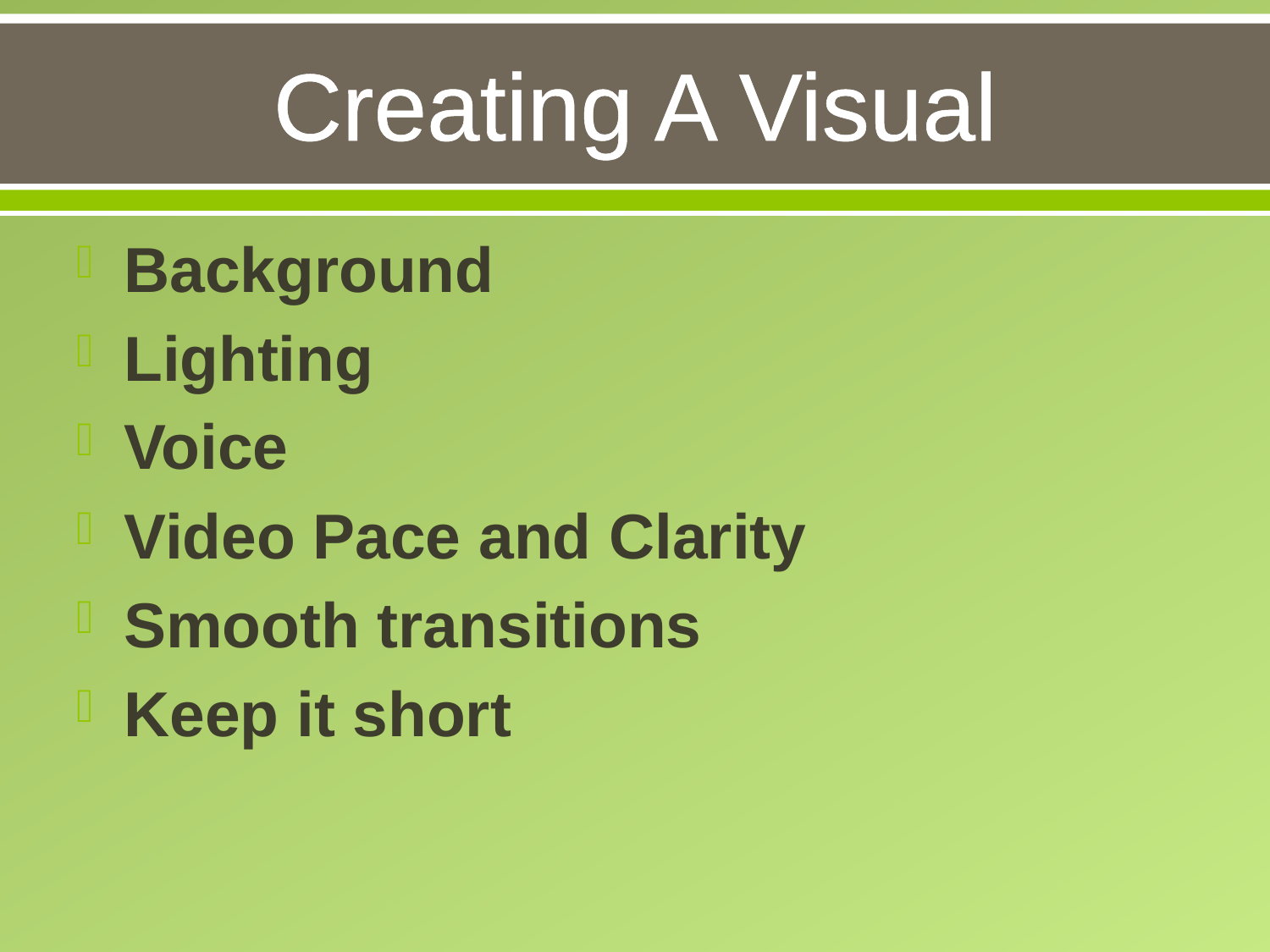

# Creating A Visual
Background
Lighting
Voice
Video Pace and Clarity
Smooth transitions
Keep it short